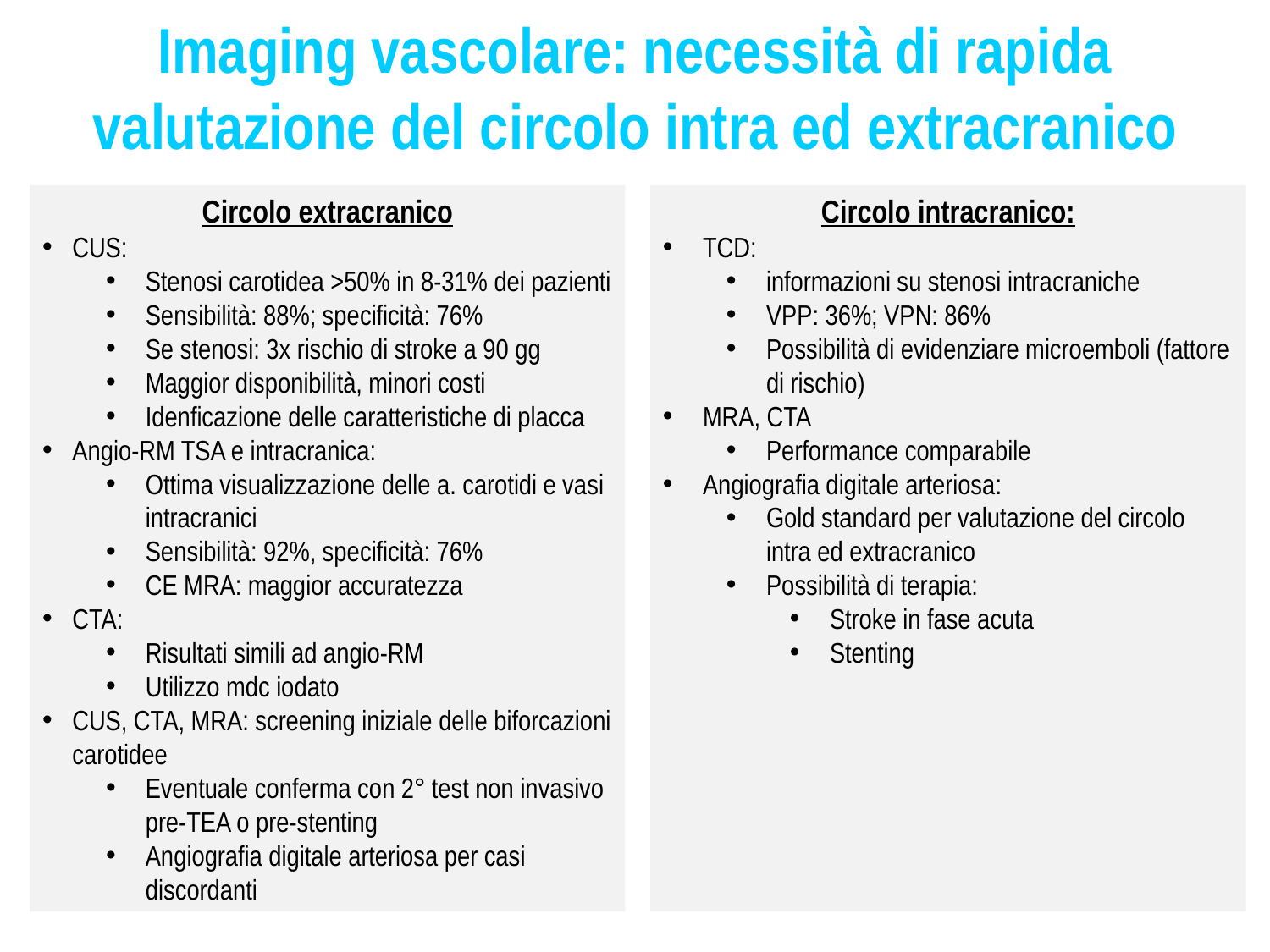

# Imaging vascolare: necessità di rapida valutazione del circolo intra ed extracranico
Circolo extracranico
CUS:
Stenosi carotidea >50% in 8-31% dei pazienti
Sensibilità: 88%; specificità: 76%
Se stenosi: 3x rischio di stroke a 90 gg
Maggior disponibilità, minori costi
Idenficazione delle caratteristiche di placca
Angio-RM TSA e intracranica:
Ottima visualizzazione delle a. carotidi e vasi intracranici
Sensibilità: 92%, specificità: 76%
CE MRA: maggior accuratezza
CTA:
Risultati simili ad angio-RM
Utilizzo mdc iodato
CUS, CTA, MRA: screening iniziale delle biforcazioni carotidee
Eventuale conferma con 2° test non invasivo pre-TEA o pre-stenting
Angiografia digitale arteriosa per casi discordanti
Circolo intracranico:
TCD:
informazioni su stenosi intracraniche
VPP: 36%; VPN: 86%
Possibilità di evidenziare microemboli (fattore di rischio)
MRA, CTA
Performance comparabile
Angiografia digitale arteriosa:
Gold standard per valutazione del circolo intra ed extracranico
Possibilità di terapia:
Stroke in fase acuta
Stenting